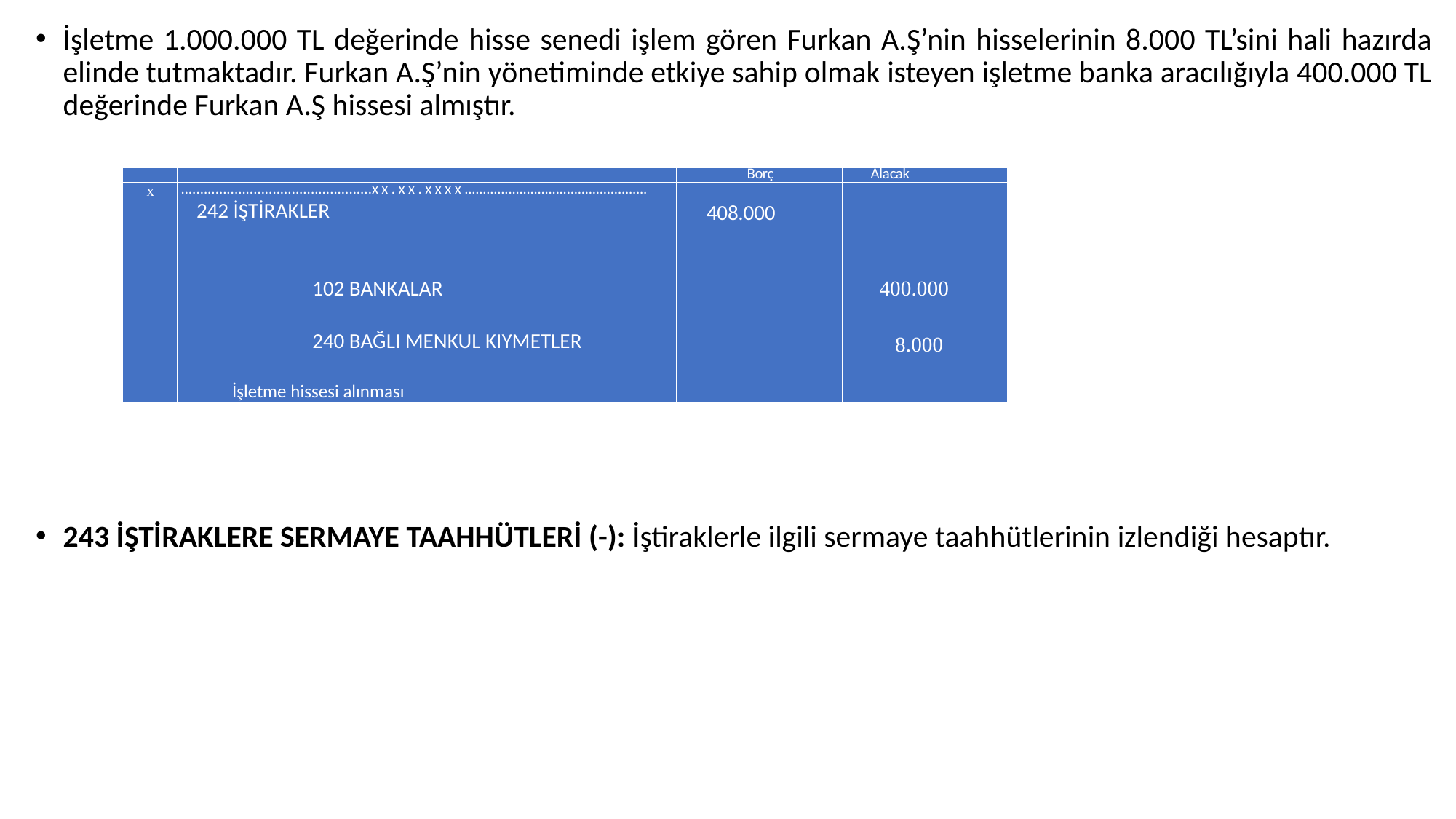

İşletme 1.000.000 TL değerinde hisse senedi işlem gören Furkan A.Ş’nin hisselerinin 8.000 TL’sini hali hazırda elinde tutmaktadır. Furkan A.Ş’nin yönetiminde etkiye sahip olmak isteyen işletme banka aracılığıyla 400.000 TL değerinde Furkan A.Ş hissesi almıştır.

243 İŞTİRAKLERE SERMAYE TAAHHÜTLERİ (-): İştiraklerle ilgili sermaye taahhütlerinin izlendiği hesaptır.

|  |  | Borç | Alacak |
| --- | --- | --- | --- |
| x | ..................................................xx.xx.xxxx.................................................. 242 İŞTİRAKLER     102 BANKALAR 240 BAĞLI MENKUL KIYMETLER İşletme hissesi alınması | 408.000 | 400.000 8.000 |